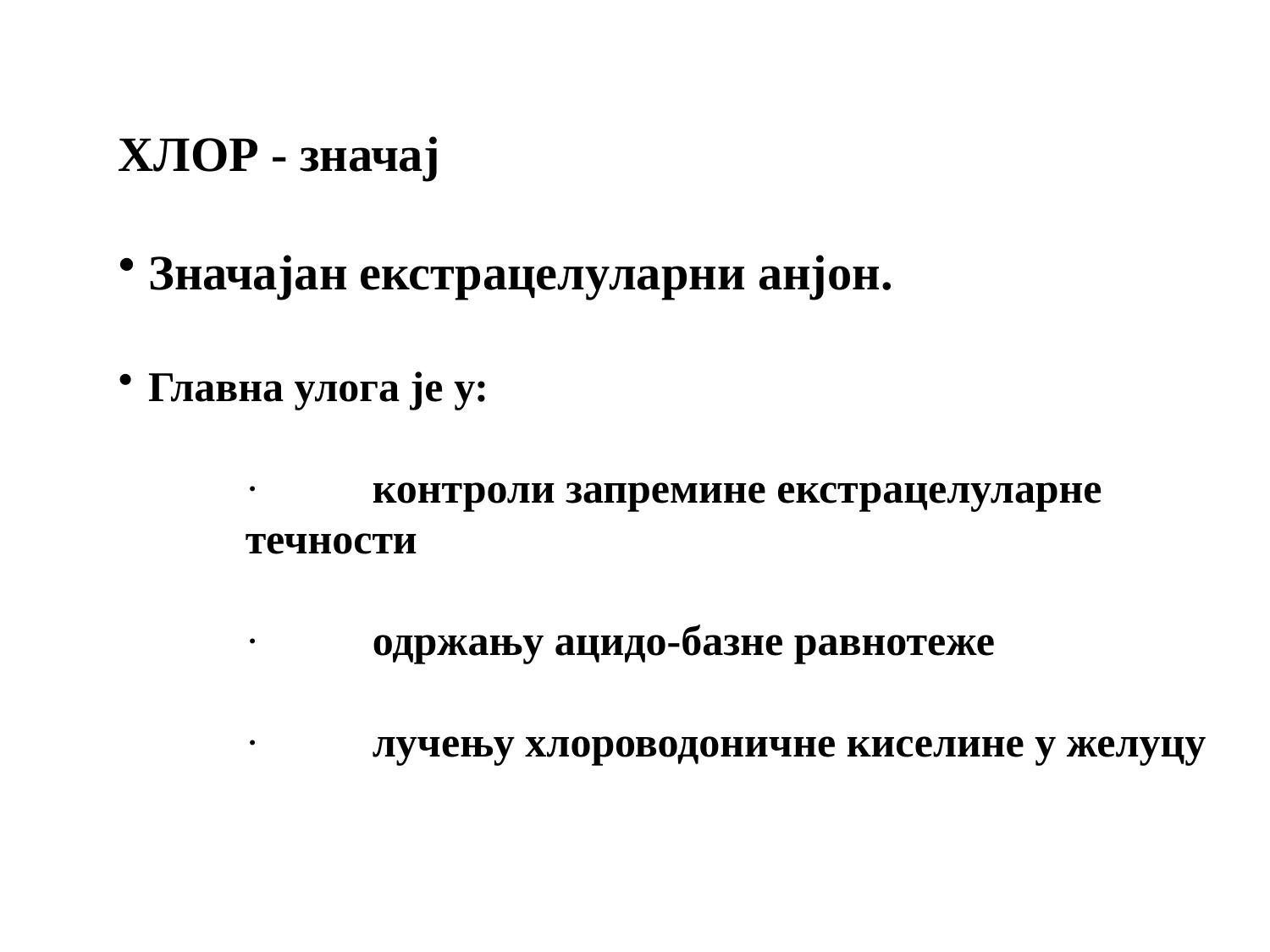

ХЛОР - значај

Значајан екстрацелуларни анјон.

Главна улога је у:

·	контроли запремине екстрацелуларне     течности

·	одржању ацидо-базне равнотеже

·	лучењу хлороводоничне киселине у желуцу